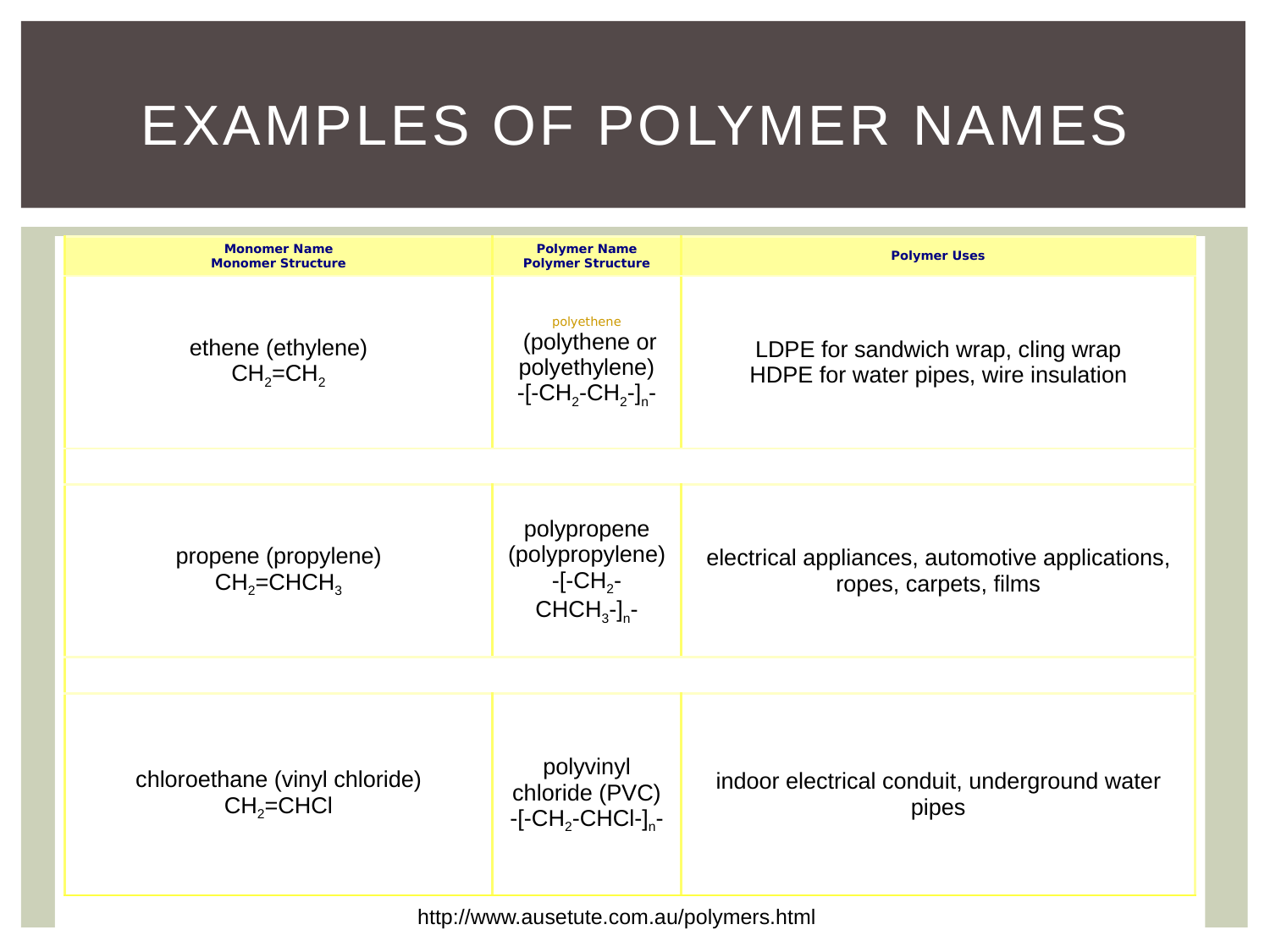

# Examples of Polymer Names

| Monomer Name Monomer Structure | Polymer Name Polymer Structure | Polymer Uses |
| --- | --- | --- |
| ethene (ethylene) CH2=CH2 | polyethene (polythene or polyethylene) -[-CH2-CH2-]n- | LDPE for sandwich wrap, cling wrap HDPE for water pipes, wire insulation |
|  |  |  |
| propene (propylene) CH2=CHCH3 | polypropene (polypropylene) -[-CH2-CHCH3-]n- | electrical appliances, automotive applications, ropes, carpets, films |
|  |  |  |
| chloroethane (vinyl chloride) CH2=CHCl | polyvinyl chloride (PVC) -[-CH2-CHCl-]n- | indoor electrical conduit, underground water pipes |
|  |  |  |

http://www.ausetute.com.au/polymers.html